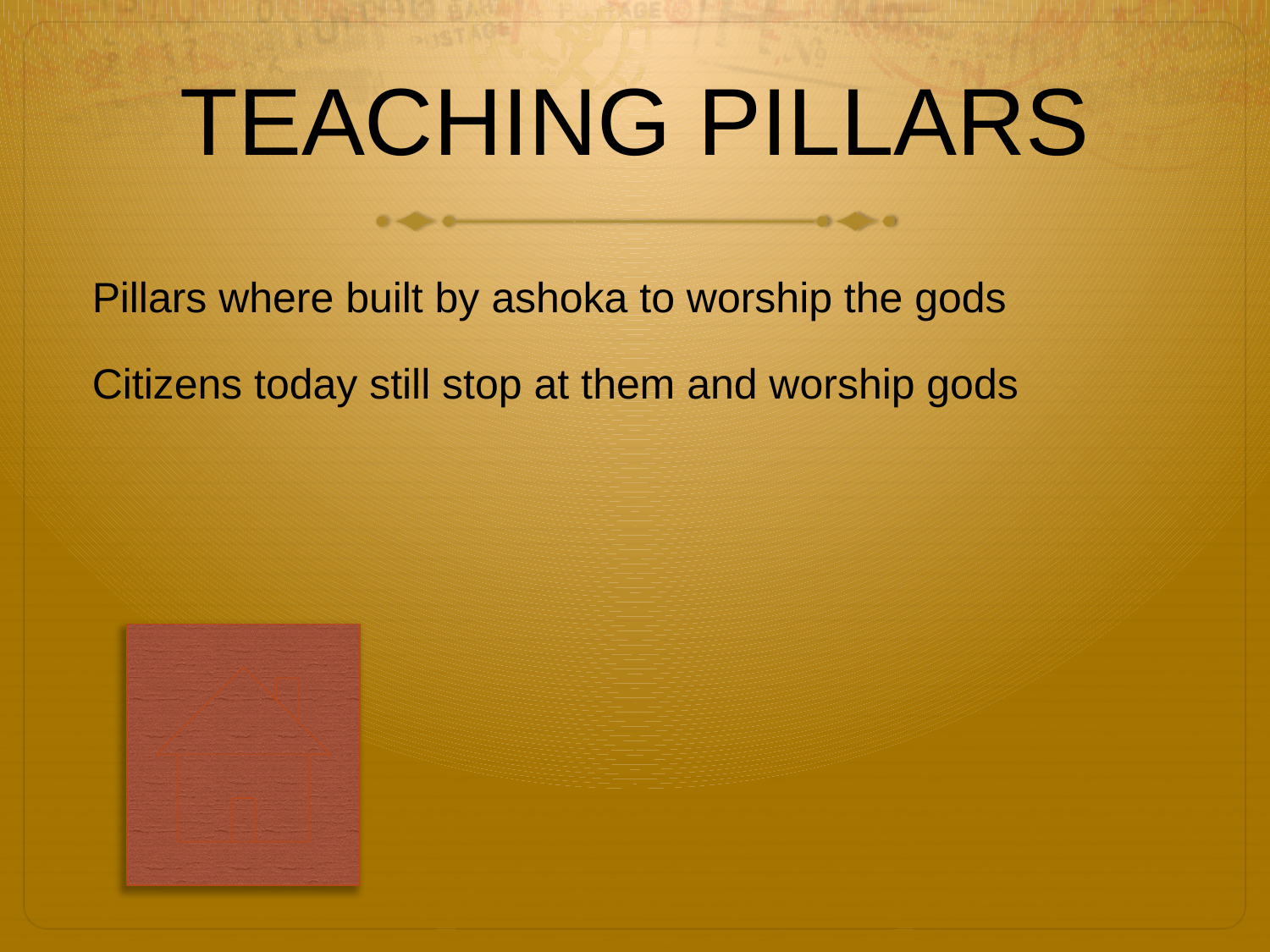

# TEACHING PILLARS
Pillars where built by ashoka to worship the gods
Citizens today still stop at them and worship gods